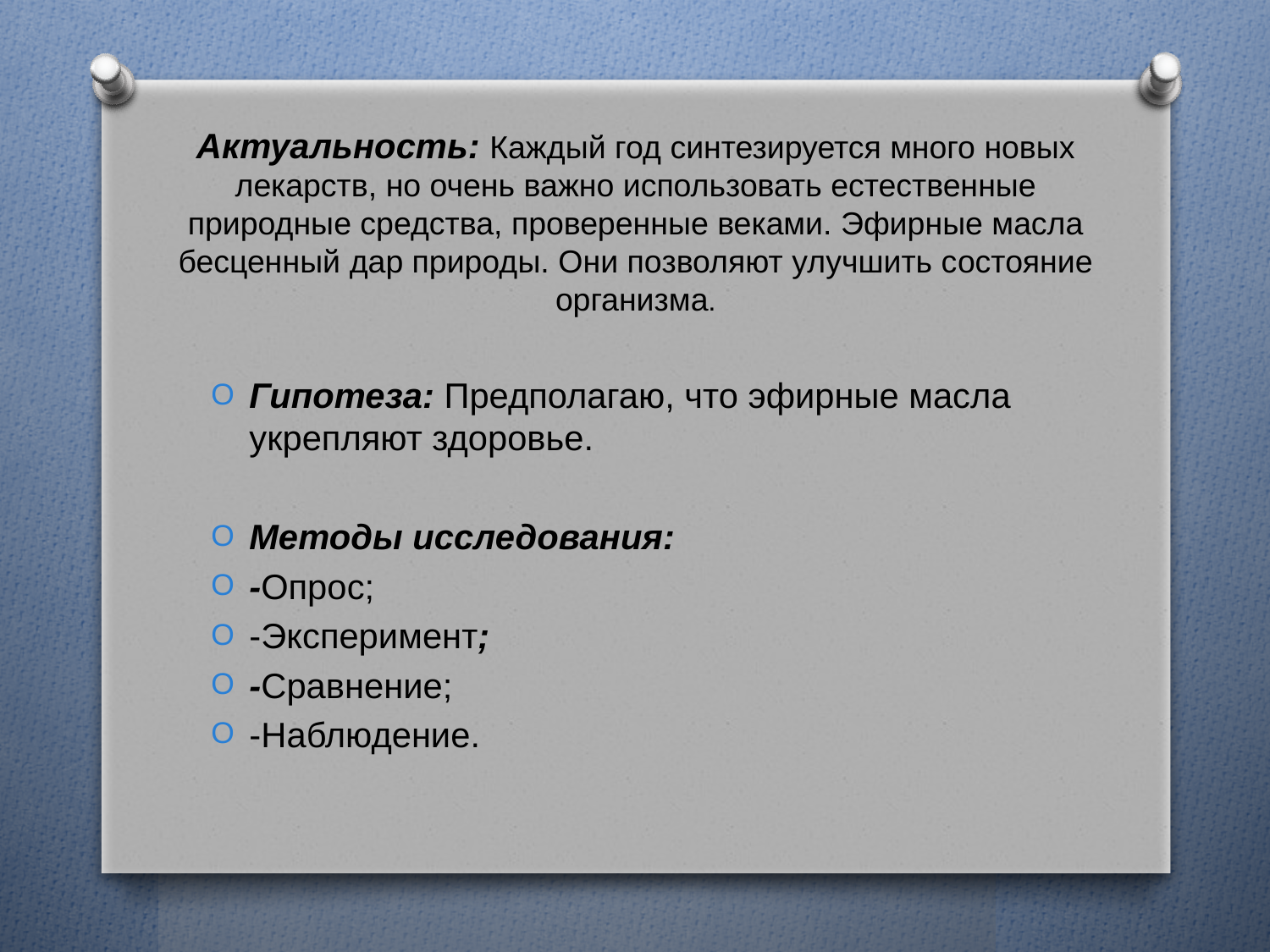

# Актуальность: Каждый год синтезируется много новых лекарств, но очень важно использовать естественные природные средства, проверенные веками. Эфирные масла бесценный дар природы. Они позволяют улучшить состояние организма.
Гипотеза: Предполагаю, что эфирные масла укрепляют здоровье.

Методы исследования:
-Опрос;
-Эксперимент;
-Сравнение;
-Наблюдение.